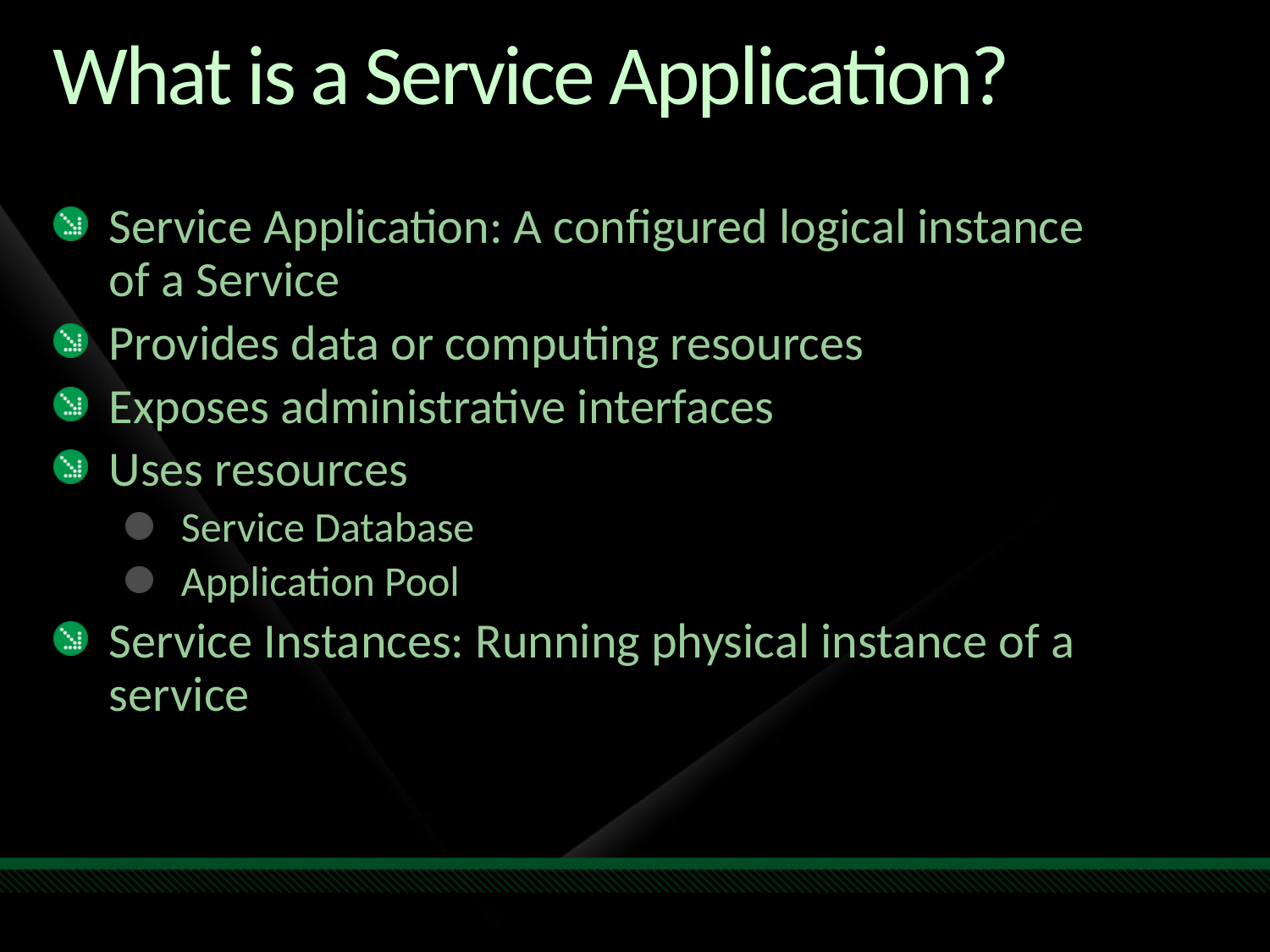

# What is a Service Application?
Service Application: A configured logical instance of a Service
Provides data or computing resources
Exposes administrative interfaces
Uses resources
Service Database
Application Pool
Service Instances: Running physical instance of a service